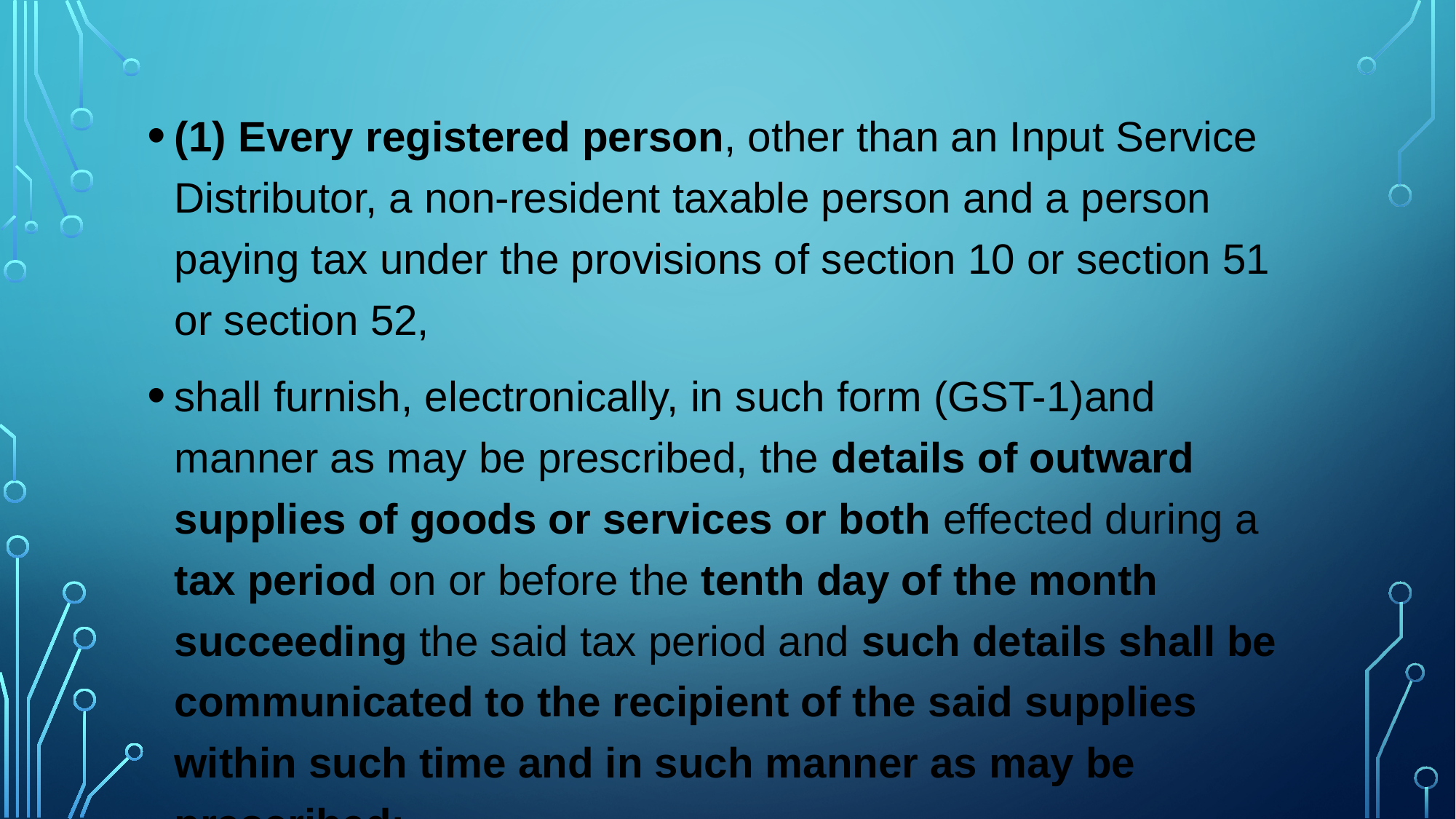

(1) Every registered person, other than an Input Service Distributor, a non-resident taxable person and a person paying tax under the provisions of section 10 or section 51 or section 52,
shall furnish, electronically, in such form (GST-1)and manner as may be prescribed, the details of outward supplies of goods or services or both effected during a tax period on or before the tenth day of the month succeeding the said tax period and such details shall be communicated to the recipient of the said supplies within such time and in such manner as may be prescribed: